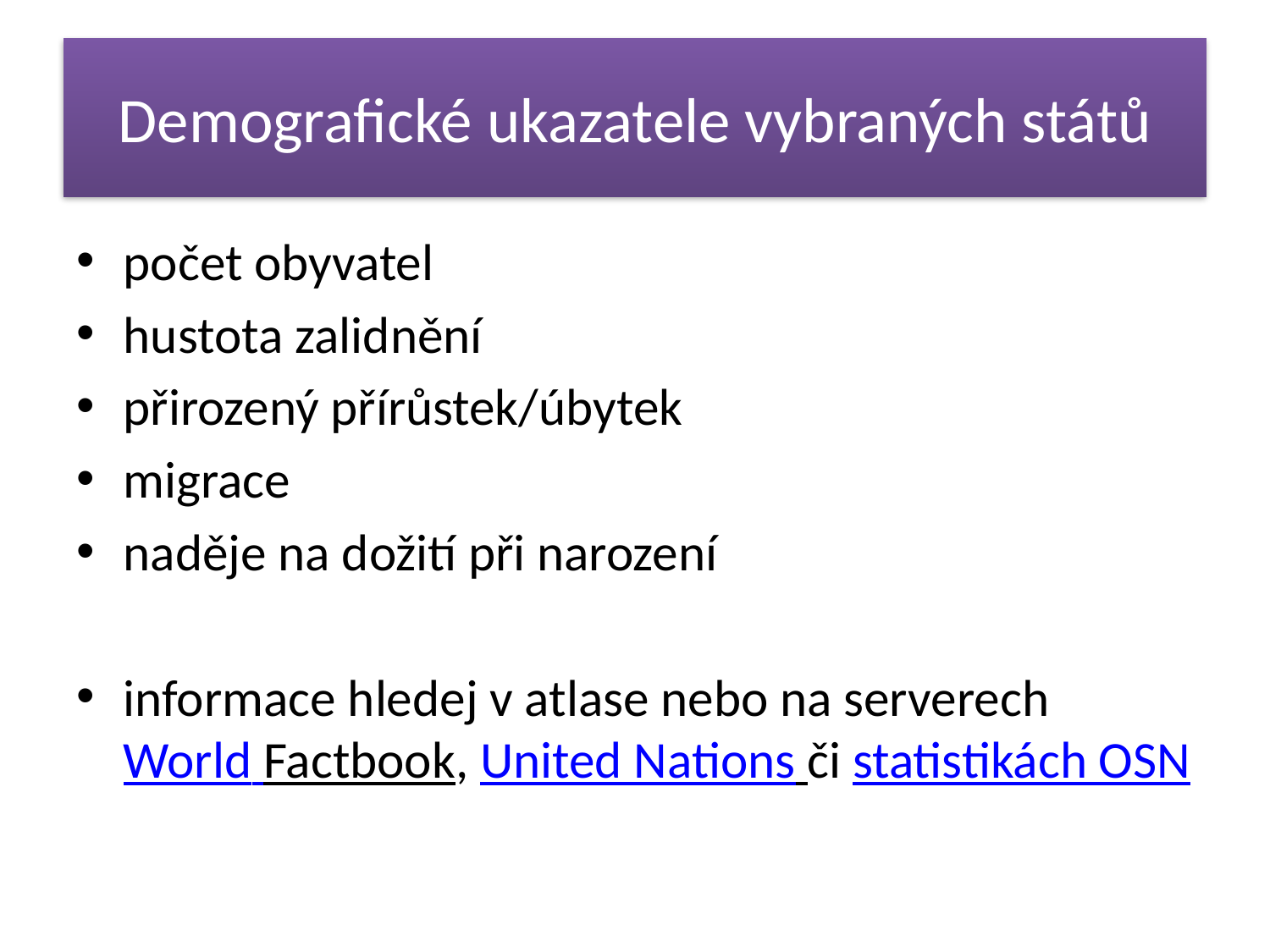

# Demografické ukazatele vybraných států
počet obyvatel
hustota zalidnění
přirozený přírůstek/úbytek
migrace
naděje na dožití při narození

informace hledej v atlase nebo na serverech  World Factbook, United Nations či statistikách OSN